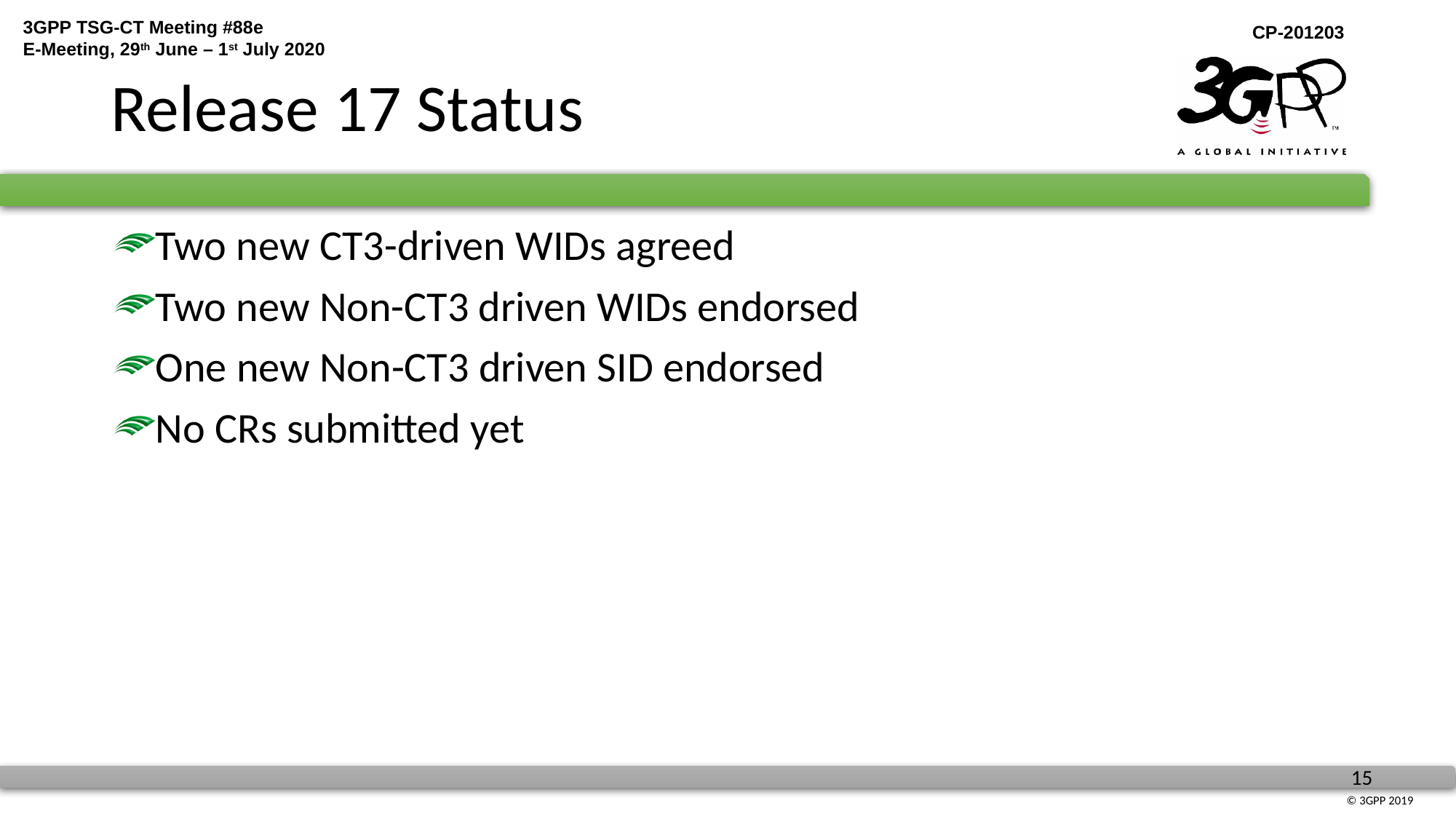

# Release 17 Status
Two new CT3-driven WIDs agreed
Two new Non-CT3 driven WIDs endorsed
One new Non-CT3 driven SID endorsed
No CRs submitted yet